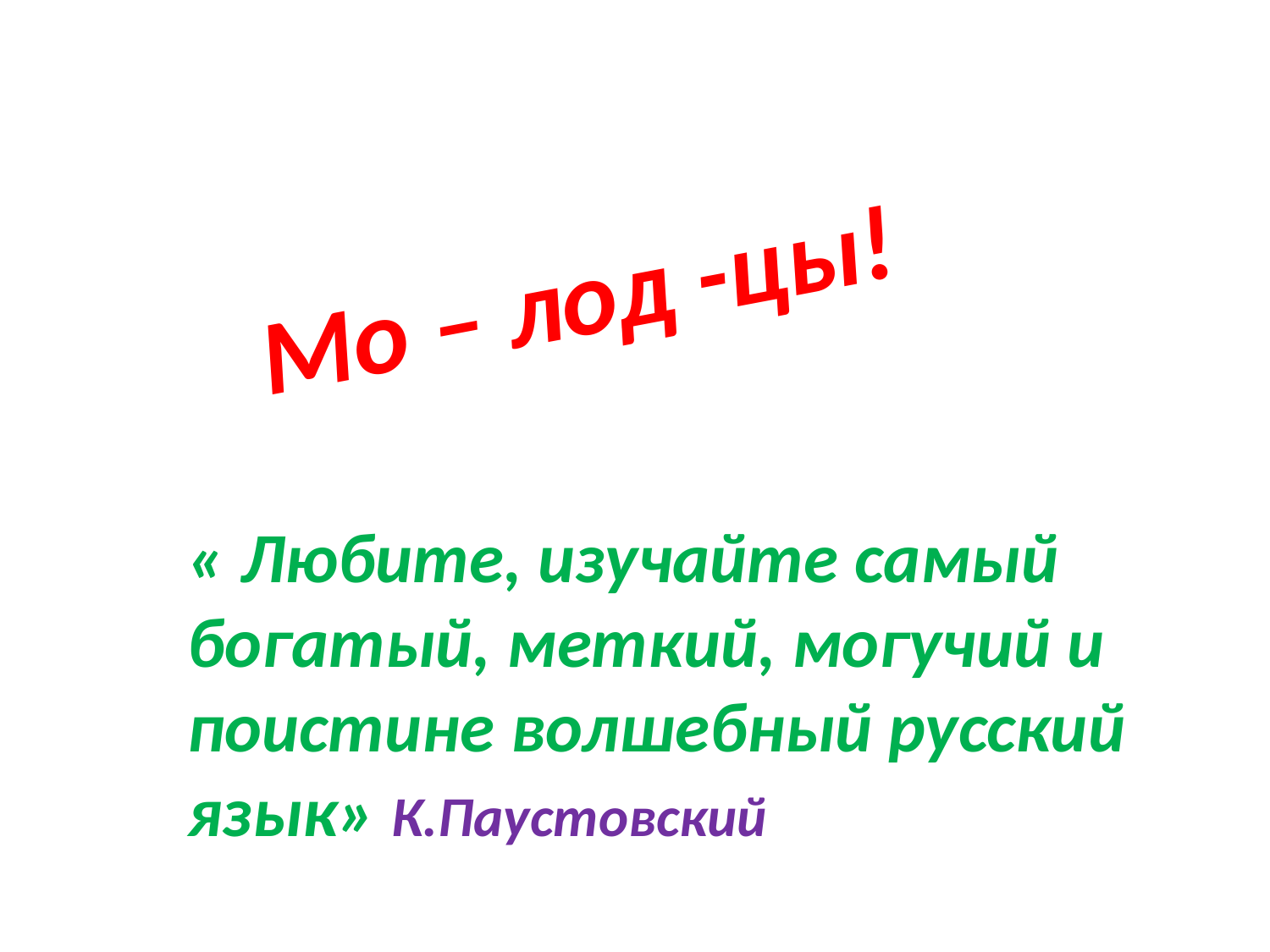

# Мо – лод -цы!
   « Любите, изучайте самый богатый, меткий, могучий и поистине волшебный русский язык» К.Паустовский